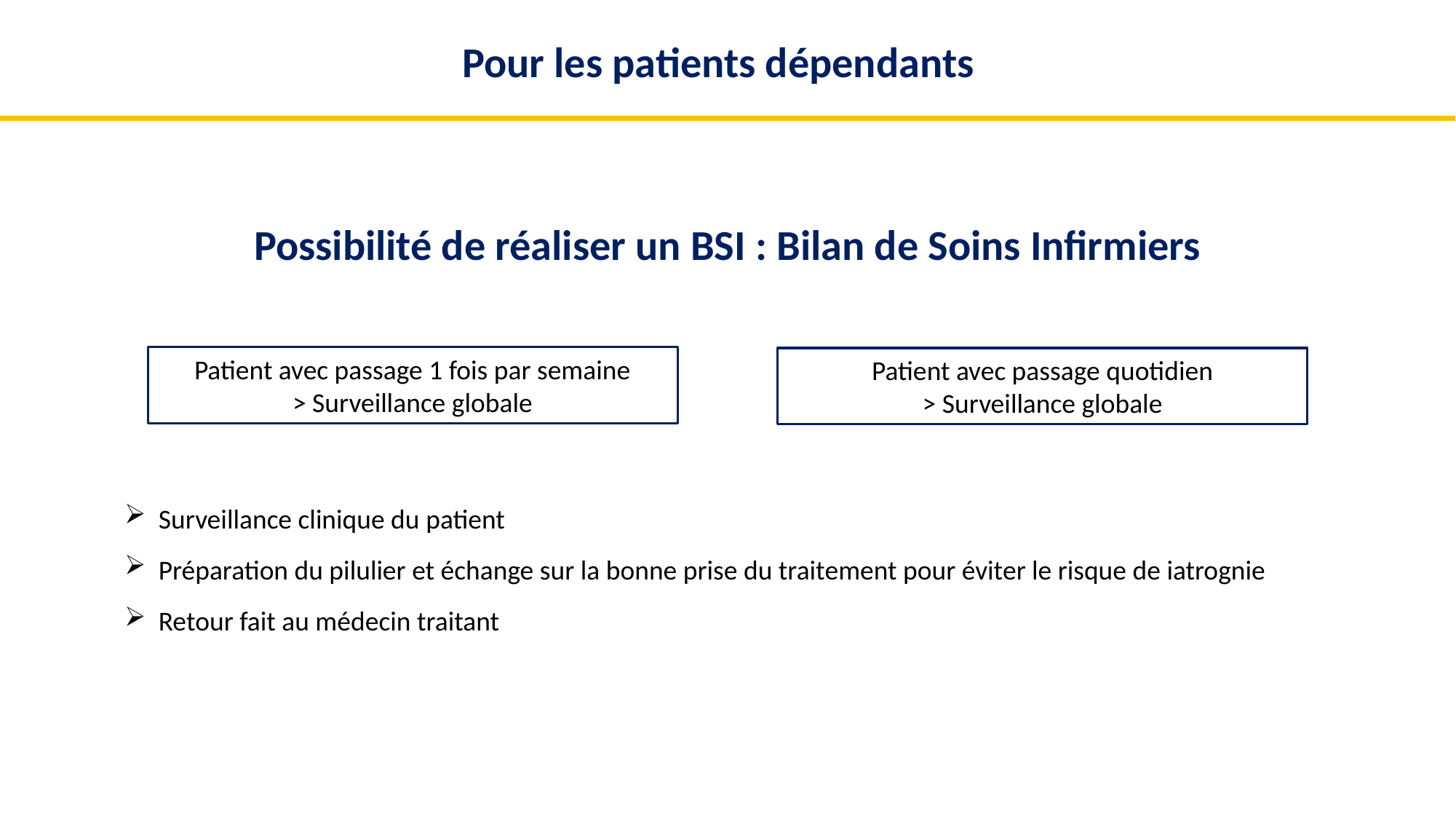

# Pour les patients dépendants
Possibilité de réaliser un BSI : Bilan de Soins Infirmiers
Patient avec passage 1 fois par semaine
> Surveillance globale
Patient avec passage quotidien
> Surveillance globale
Surveillance clinique du patient
Préparation du pilulier et échange sur la bonne prise du traitement pour éviter le risque de iatrognie
Retour fait au médecin traitant